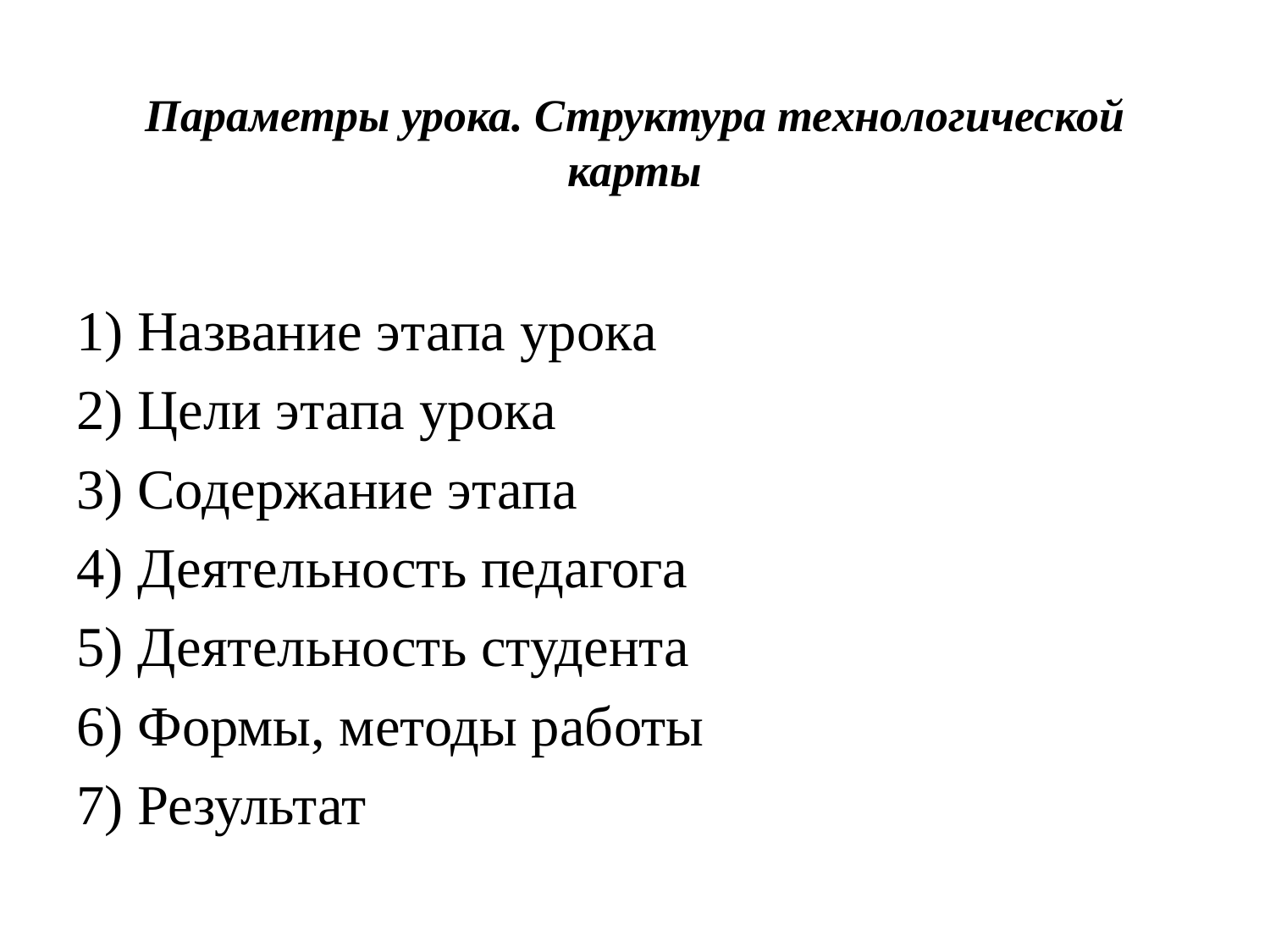

# Параметры урока. Структура технологической карты
1) Название этапа урока
2) Цели этапа урока
3) Содержание этапа
4) Деятельность педагога
5) Деятельность студента
6) Формы, методы работы
7) Результат